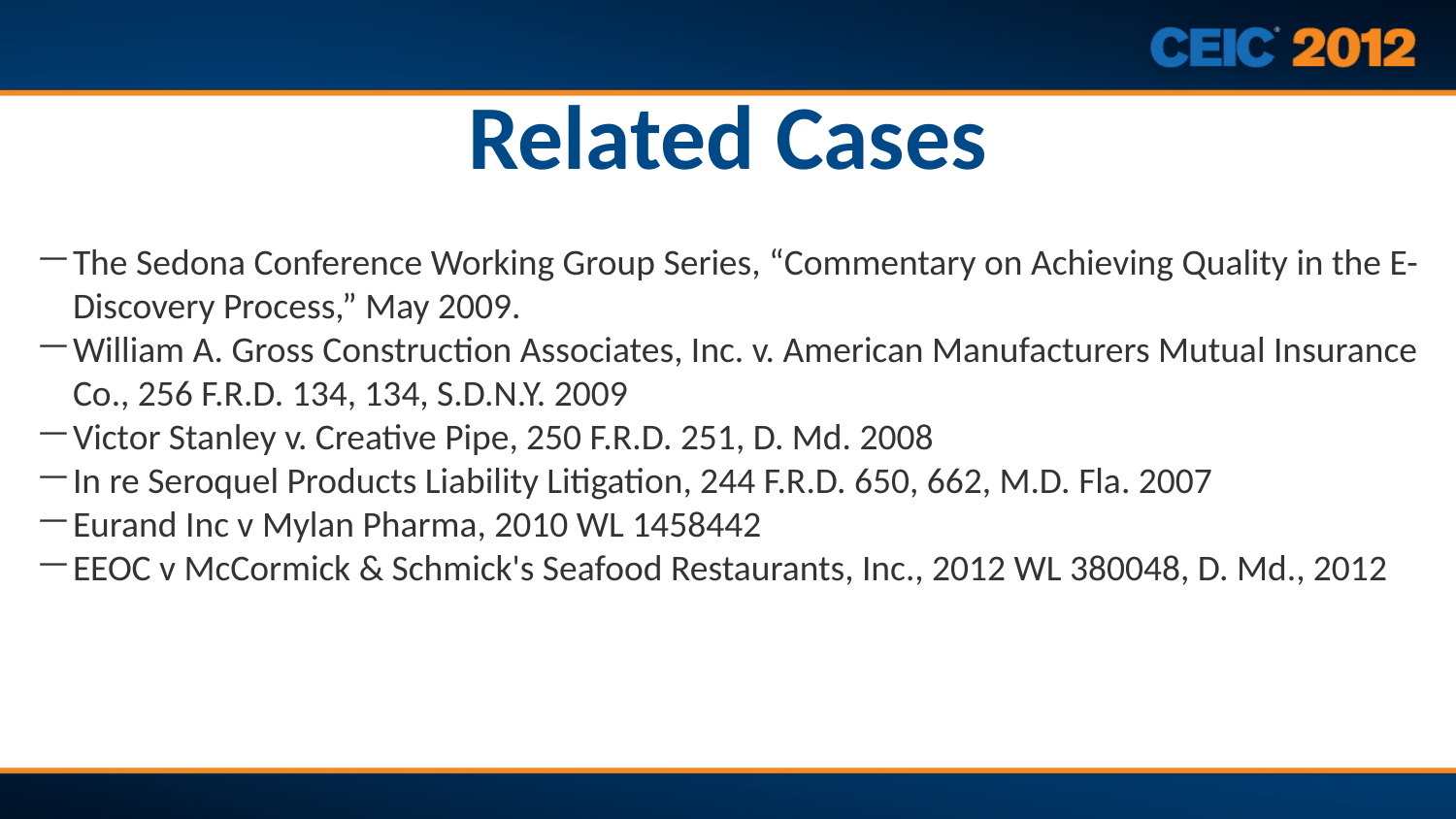

# Related Cases
The Sedona Conference Working Group Series, “Commentary on Achieving Quality in the E-Discovery Process,” May 2009.
William A. Gross Construction Associates, Inc. v. American Manufacturers Mutual Insurance Co., 256 F.R.D. 134, 134, S.D.N.Y. 2009
Victor Stanley v. Creative Pipe, 250 F.R.D. 251, D. Md. 2008
In re Seroquel Products Liability Litigation, 244 F.R.D. 650, 662, M.D. Fla. 2007
Eurand Inc v Mylan Pharma, 2010 WL 1458442
EEOC v McCormick & Schmick's Seafood Restaurants, Inc., 2012 WL 380048, D. Md., 2012